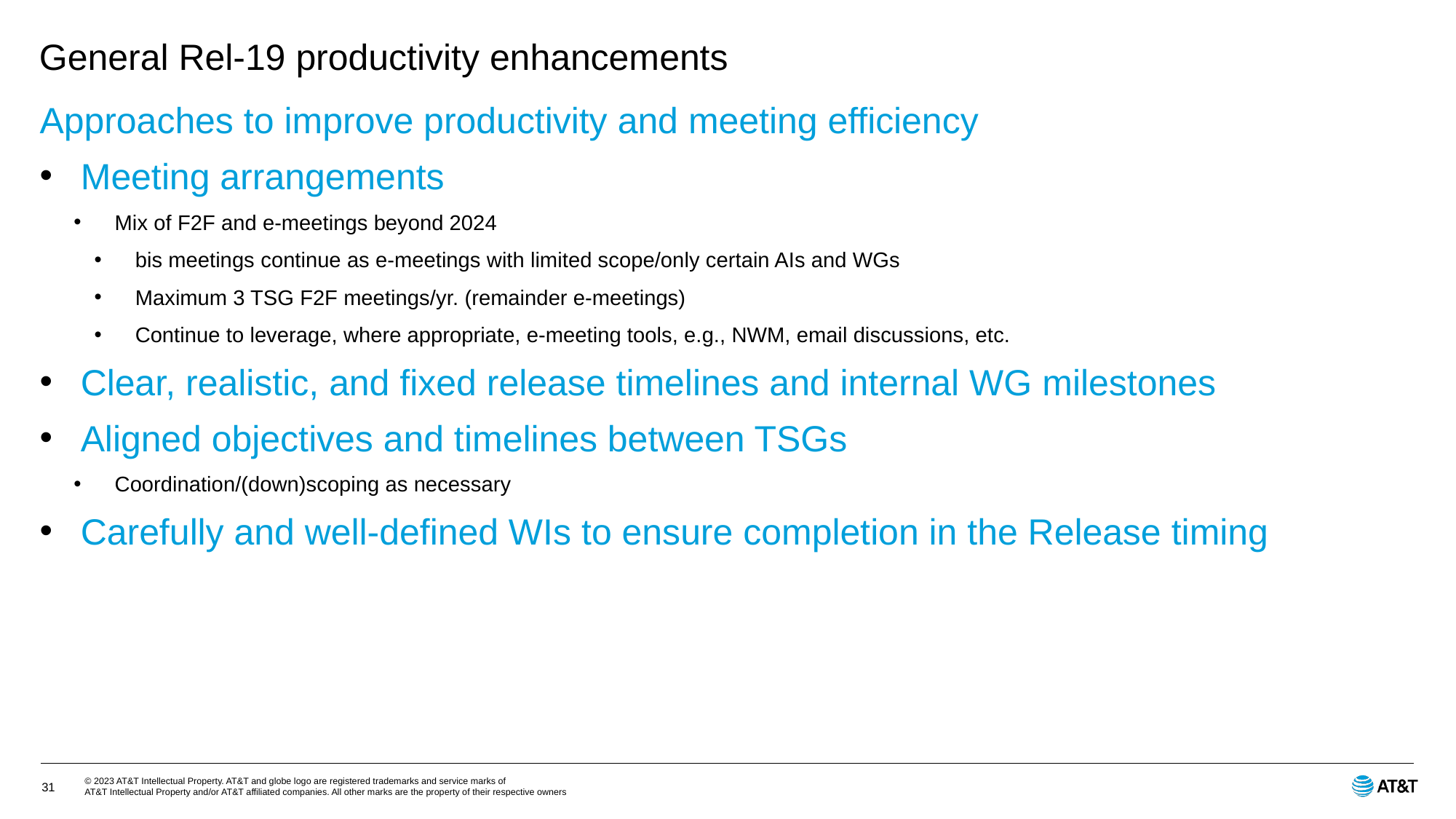

# General Rel-19 productivity enhancements
Approaches to improve productivity and meeting efficiency
Meeting arrangements
Mix of F2F and e-meetings beyond 2024
bis meetings continue as e-meetings with limited scope/only certain AIs and WGs
Maximum 3 TSG F2F meetings/yr. (remainder e-meetings)
Continue to leverage, where appropriate, e-meeting tools, e.g., NWM, email discussions, etc.
Clear, realistic, and fixed release timelines and internal WG milestones
Aligned objectives and timelines between TSGs
Coordination/(down)scoping as necessary
Carefully and well-defined WIs to ensure completion in the Release timing

31
© 2023 AT&T Intellectual Property. AT&T and globe logo are registered trademarks and service marks of
AT&T Intellectual Property and/or AT&T affiliated companies. All other marks are the property of their respective owners